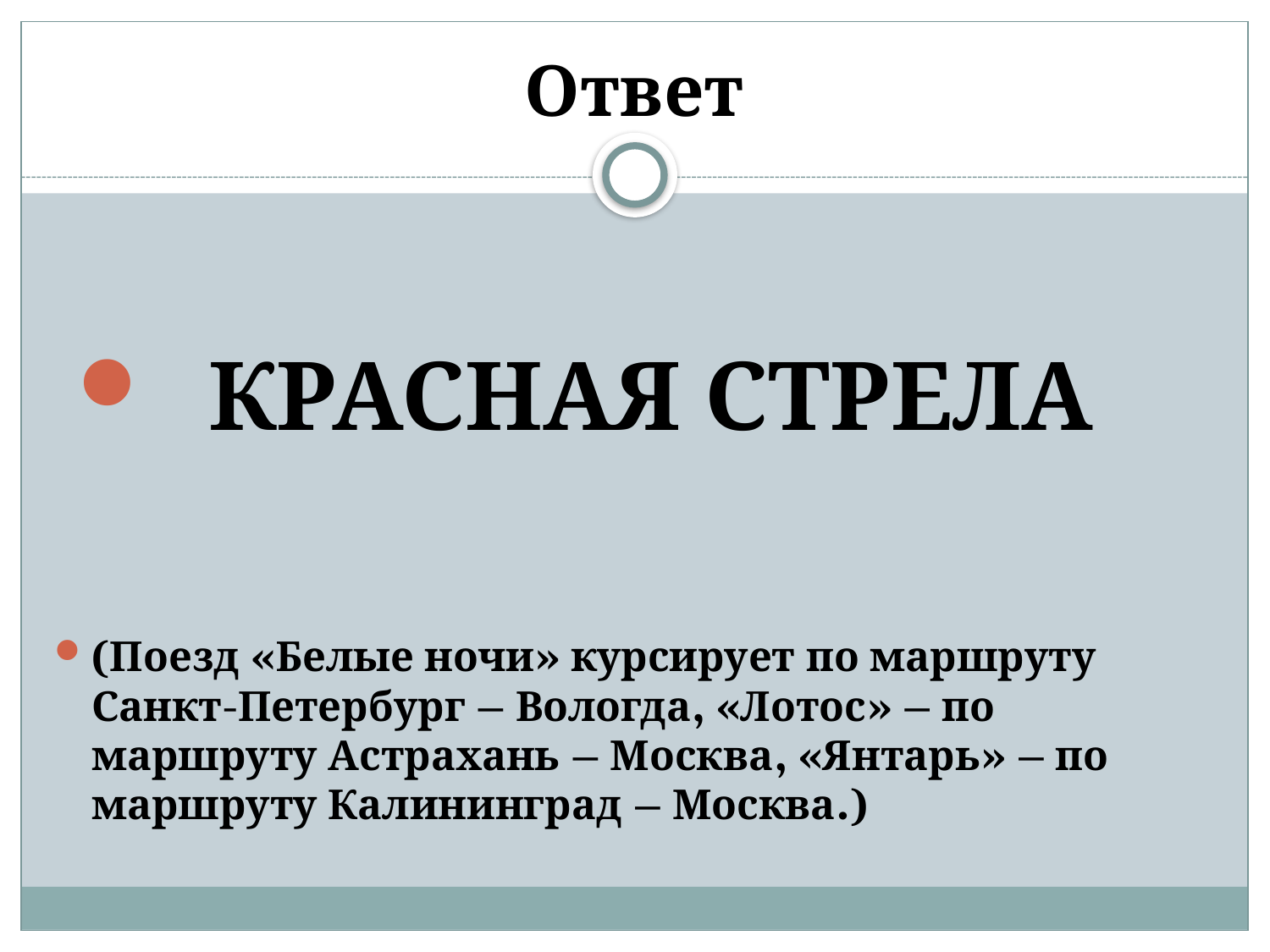

# Ответ

КРАСНАЯ СТРЕЛА

(Поезд «Белые ночи» курсирует по маршруту Санкт-Петербург – Вологда, «Лотос» – по маршруту Астрахань – Москва, «Янтарь» – по маршруту Калининград – Москва.)